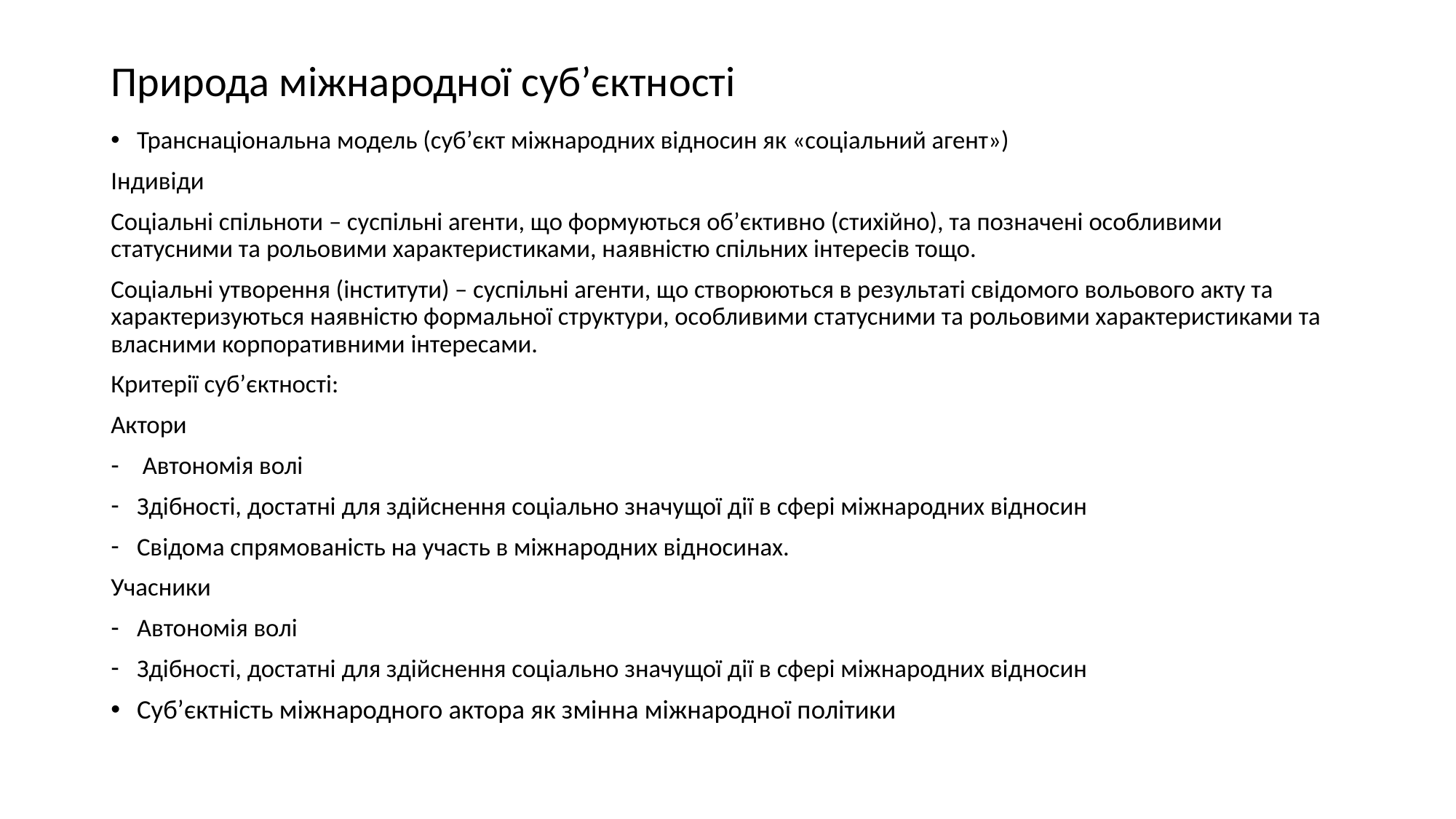

# Природа міжнародної суб’єктності
Транснаціональна модель (суб’єкт міжнародних відносин як «соціальний агент»)
Індивіди
Соціальні спільноти – суспільні агенти, що формуються об’єктивно (стихійно), та позначені особливими статусними та рольовими характеристиками, наявністю спільних інтересів тощо.
Соціальні утворення (інститути) – суспільні агенти, що створюються в результаті свідомого вольового акту та характеризуються наявністю формальної структури, особливими статусними та рольовими характеристиками та власними корпоративними інтересами.
Критерії суб’єктності:
Актори
 Автономія волі
Здібності, достатні для здійснення соціально значущої дії в сфері міжнародних відносин
Свідома спрямованість на участь в міжнародних відносинах.
Учасники
Автономія волі
Здібності, достатні для здійснення соціально значущої дії в сфері міжнародних відносин
Суб’єктність міжнародного актора як змінна міжнародної політики